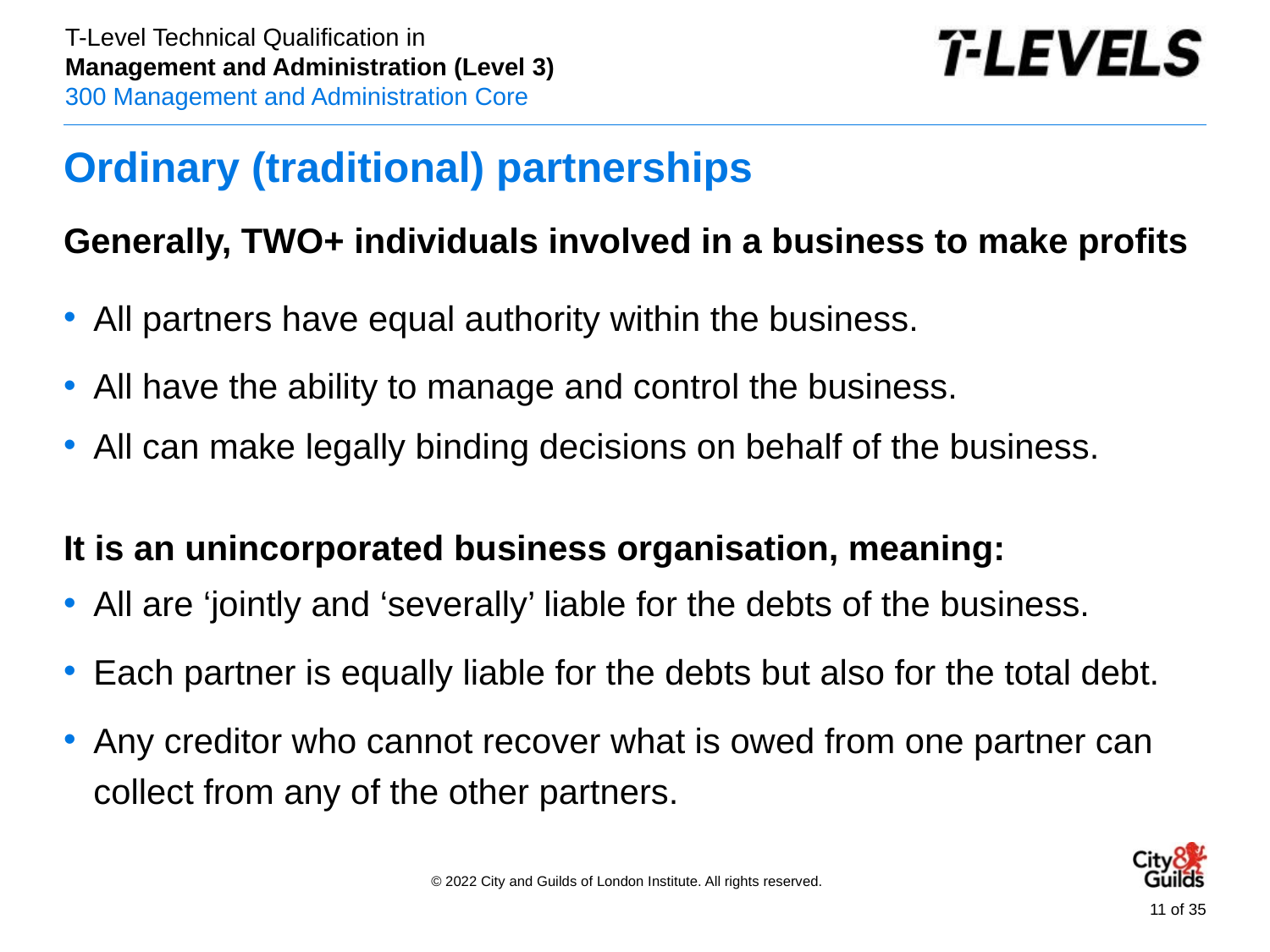

# Ordinary (traditional) partnerships
Generally, TWO+ individuals involved in a business to make profits
All partners have equal authority within the business.
All have the ability to manage and control the business.
All can make legally binding decisions on behalf of the business.

It is an unincorporated business organisation, meaning:
All are ‘jointly and ‘severally’ liable for the debts of the business.
Each partner is equally liable for the debts but also for the total debt.
Any creditor who cannot recover what is owed from one partner can  collect from any of the other partners.